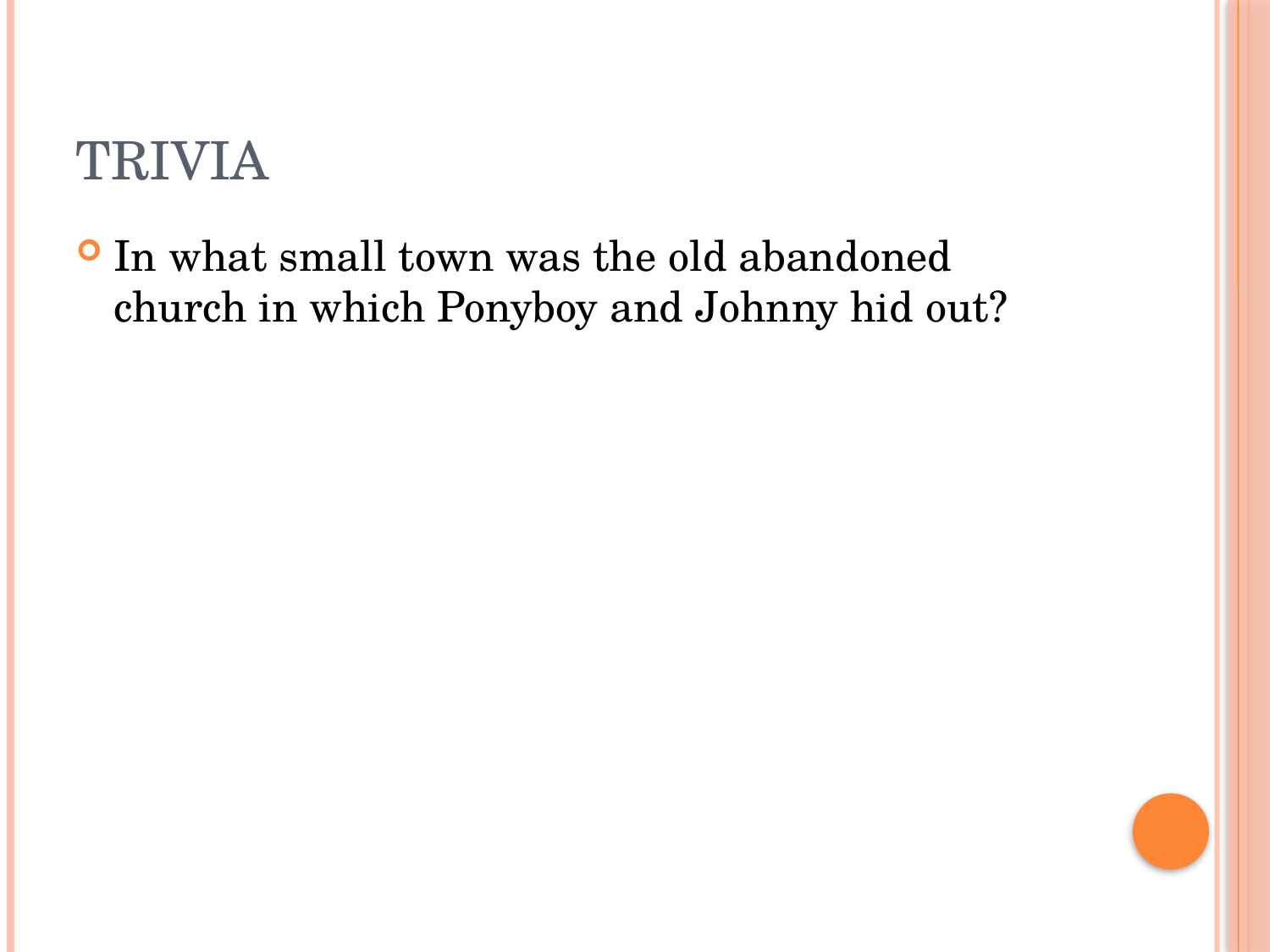

# Trivia
In what small town was the old abandoned church in which Ponyboy and Johnny hid out?